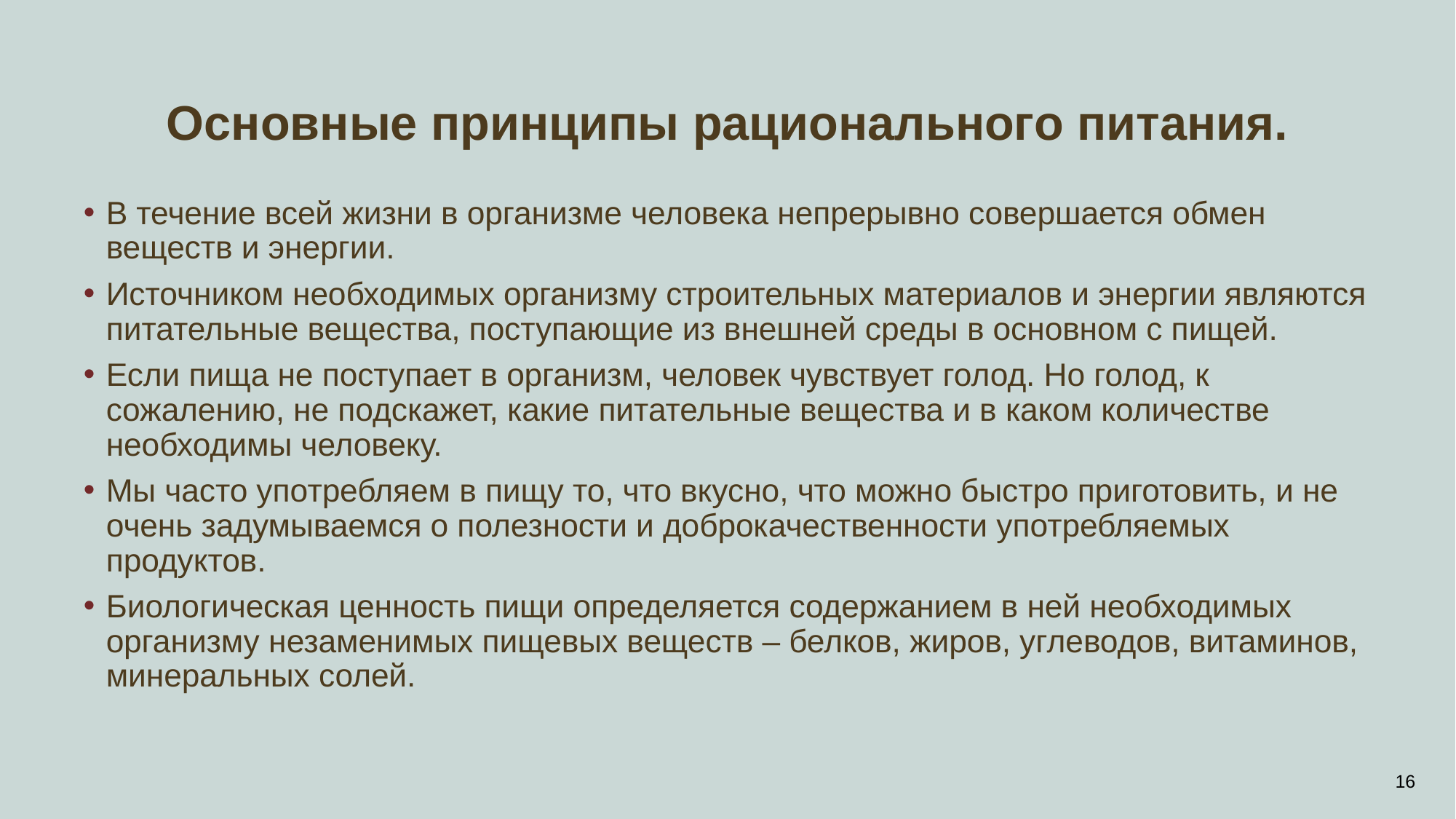

# Основные принципы рационального питания.
В течение всей жизни в организме человека непрерывно совершается обмен веществ и энергии.
Источником необходимых организму строительных материалов и энергии являются питательные вещества, поступающие из внешней среды в основном с пищей.
Если пища не поступает в организм, человек чувствует голод. Но голод, к сожалению, не подскажет, какие питательные вещества и в каком количестве необходимы человеку.
Мы часто употребляем в пищу то, что вкусно, что можно быстро приготовить, и не очень задумываемся о полезности и доброкачественности употребляемых продуктов.
Биологическая ценность пищи определяется содержанием в ней необходимых организму незаменимых пищевых веществ – белков, жиров, углеводов, витаминов, минеральных солей.
16